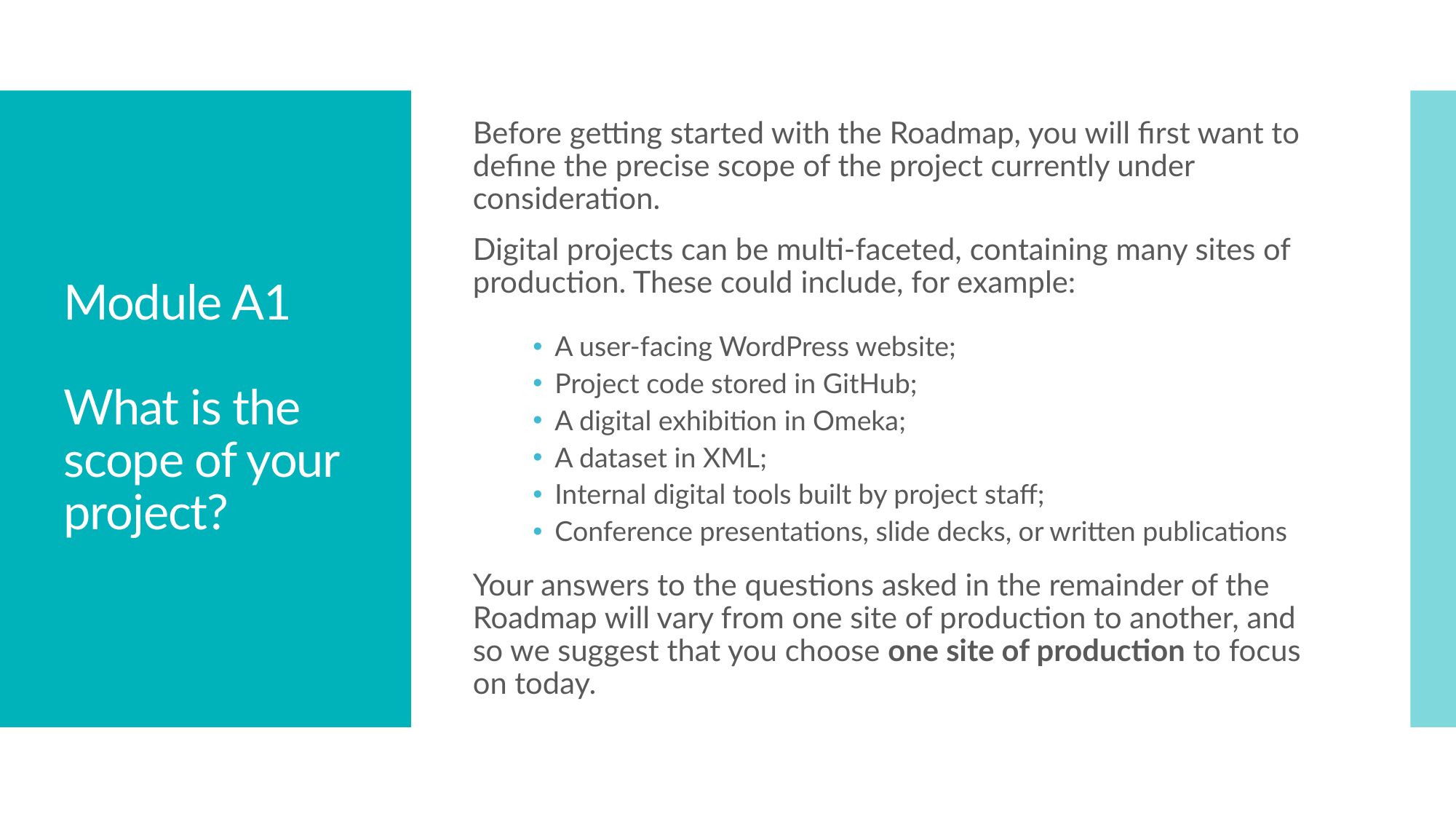

Before getting started with the Roadmap, you will first want to define the precise scope of the project currently under consideration.
Digital projects can be multi-faceted, containing many sites of production. These could include, for example:
A user-facing WordPress website;
Project code stored in GitHub;
A digital exhibition in Omeka;
A dataset in XML;
Internal digital tools built by project staff;
Conference presentations, slide decks, or written publications
Your answers to the questions asked in the remainder of the Roadmap will vary from one site of production to another, and so we suggest that you choose one site of production to focus on today.
# Module A1 What is the scope of your project?